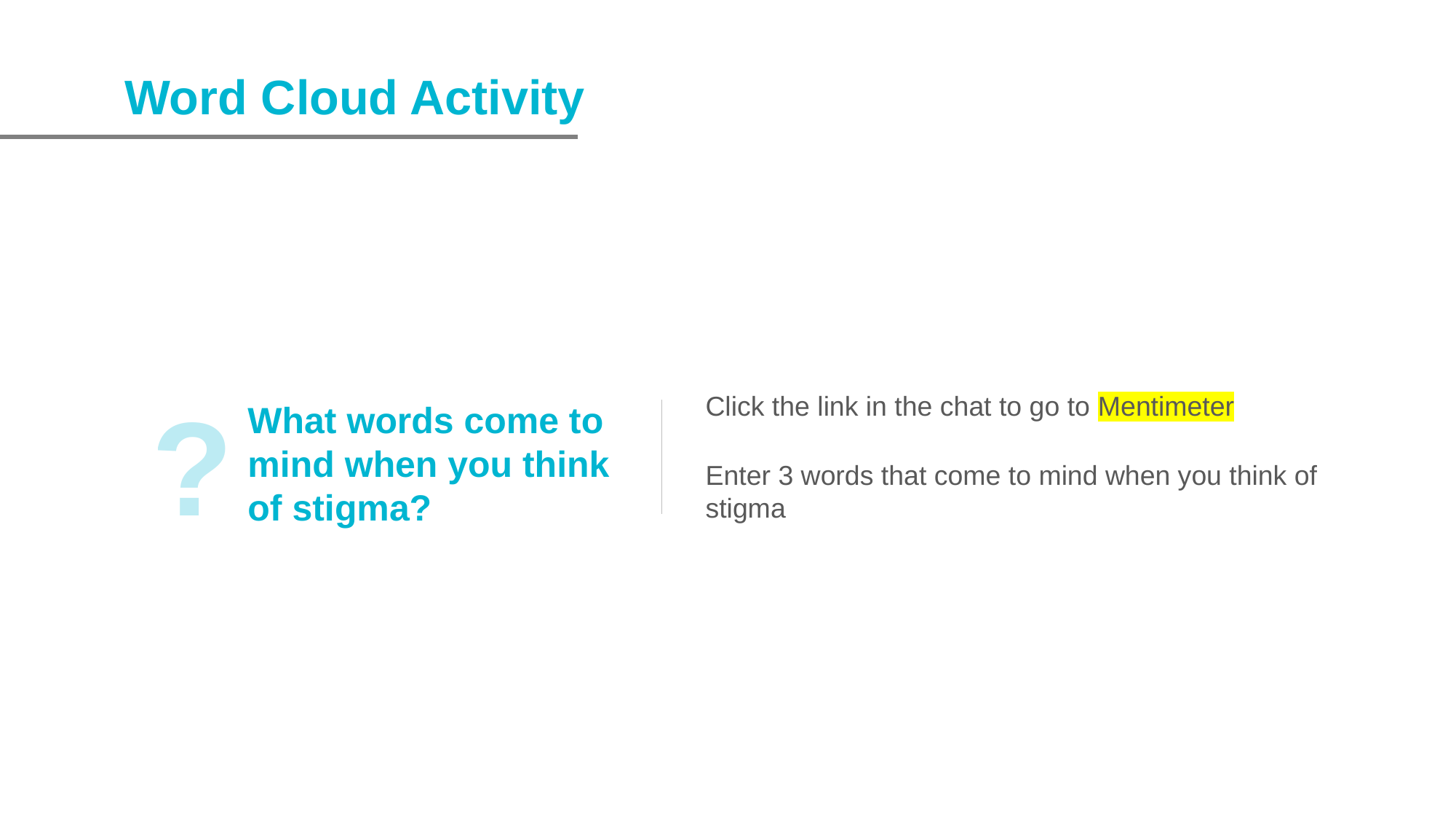

Click the link in the chat to go to Mentimeter
Enter 3 words that come to mind when you think of stigma